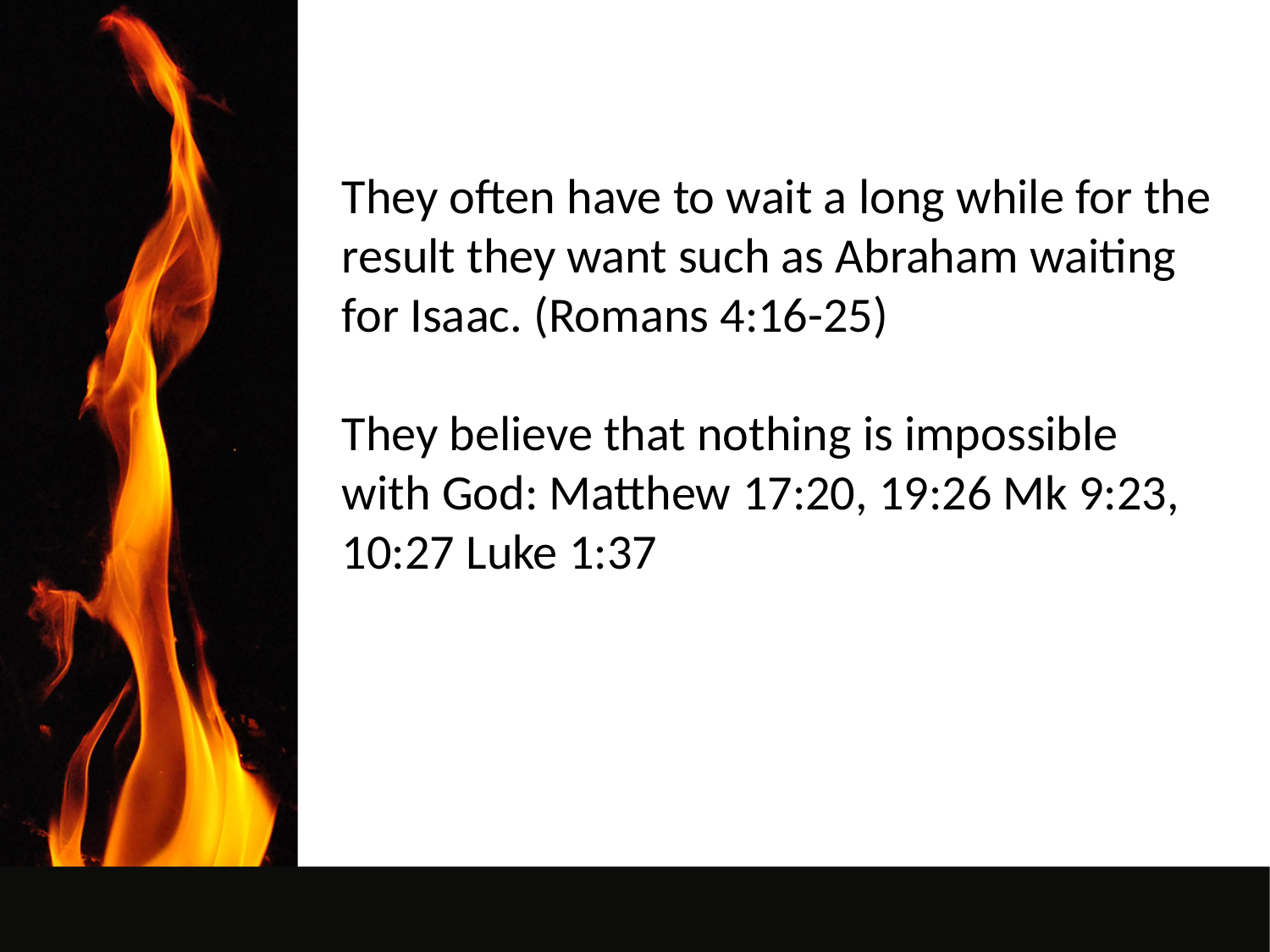

They often have to wait a long while for the result they want such as Abraham waiting for Isaac. (Romans 4:16-25)
They believe that nothing is impossible with God: Matthew 17:20, 19:26 Mk 9:23, 10:27 Luke 1:37